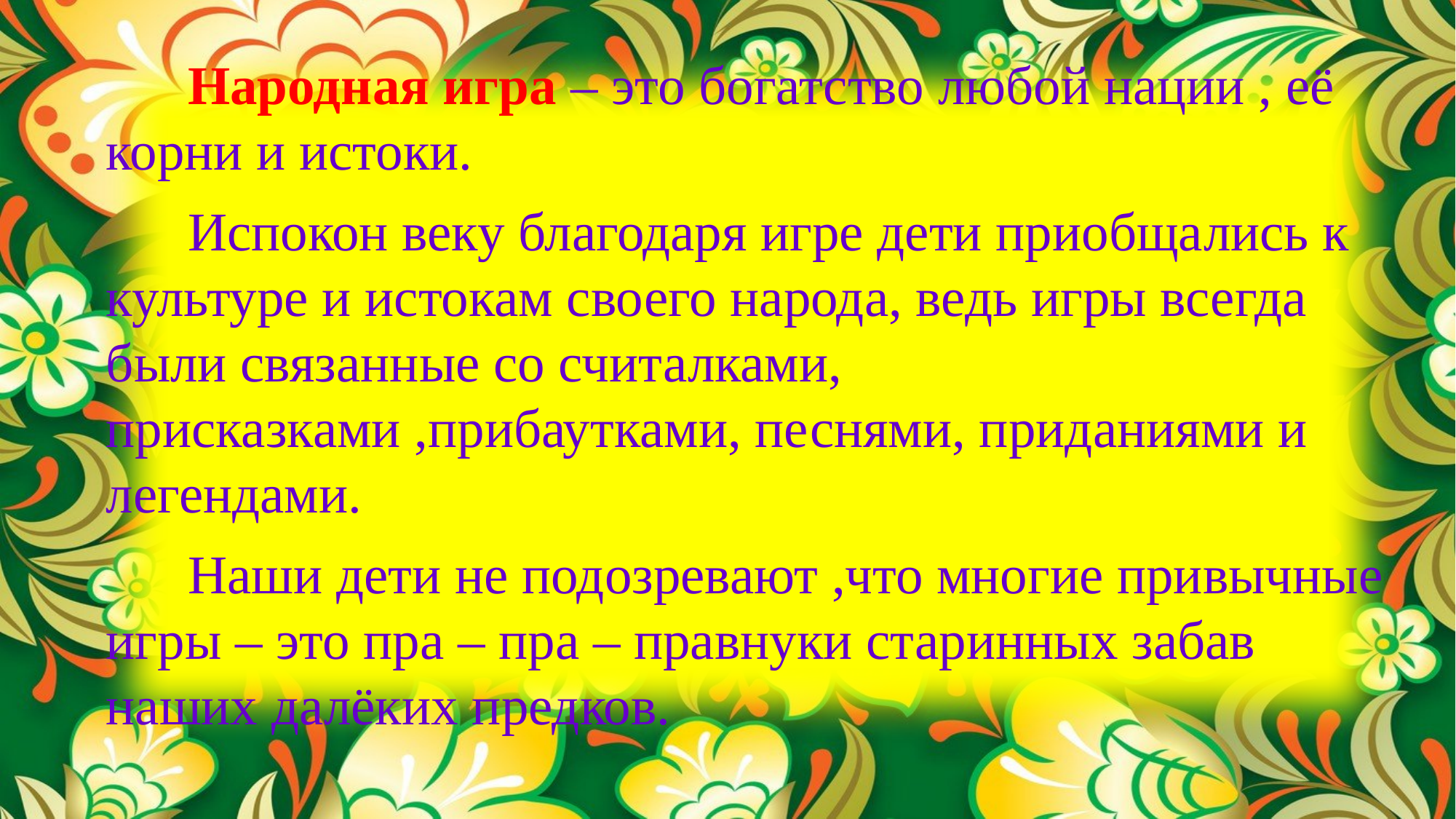

Народная игра – это богатство любой нации , её корни и истоки.
      Испокон веку благодаря игре дети приобщались к культуре и истокам своего народа, ведь игры всегда были связанные со считалками, присказками ,прибаутками, песнями, приданиями и легендами.
      Наши дети не подозревают ,что многие привычные игры – это пра – пра – правнуки старинных забав наших далёких предков.